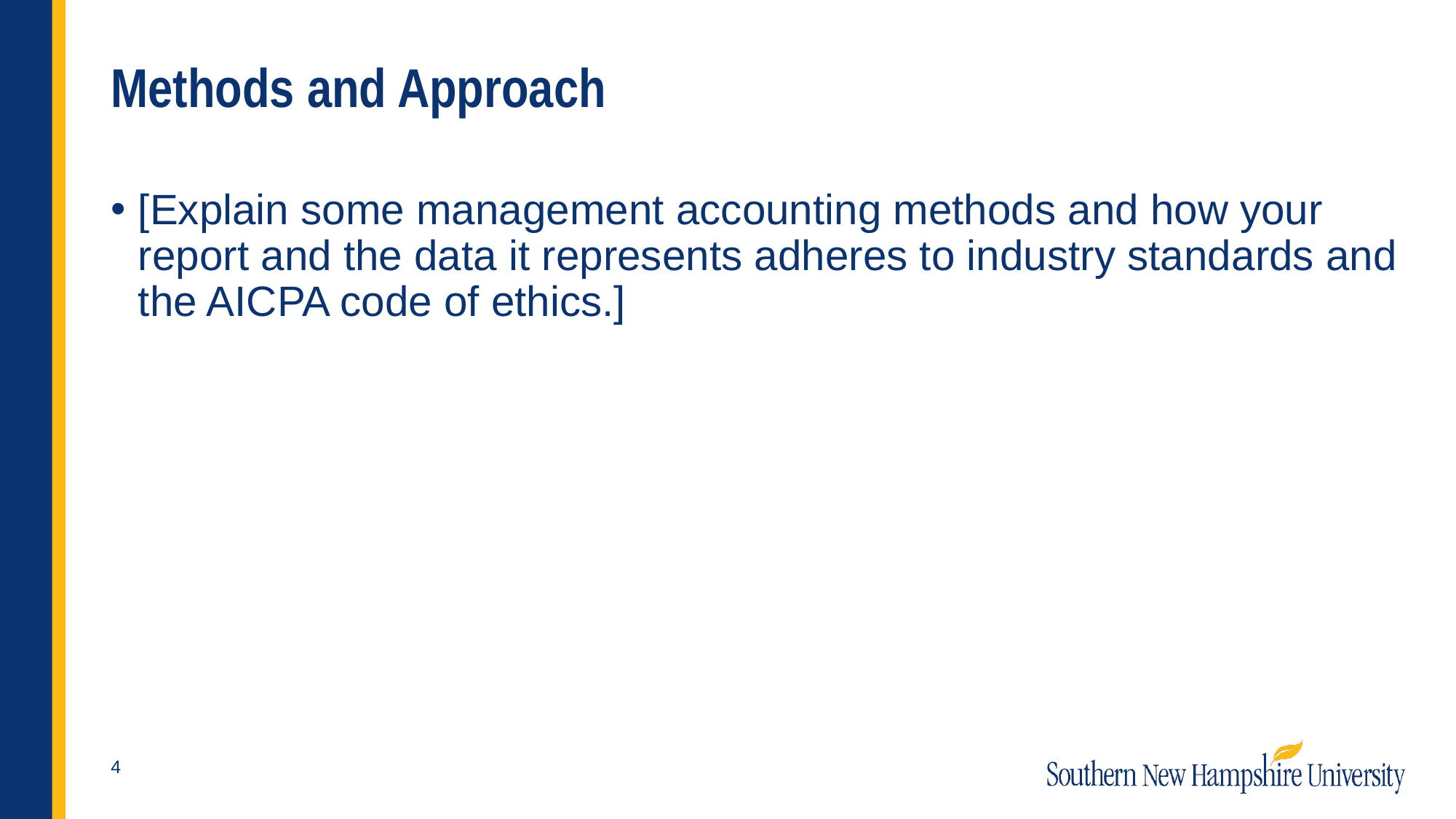

# Methods and Approach
[Explain some management accounting methods and how your report and the data it represents adheres to industry standards and the AICPA code of ethics.]
4